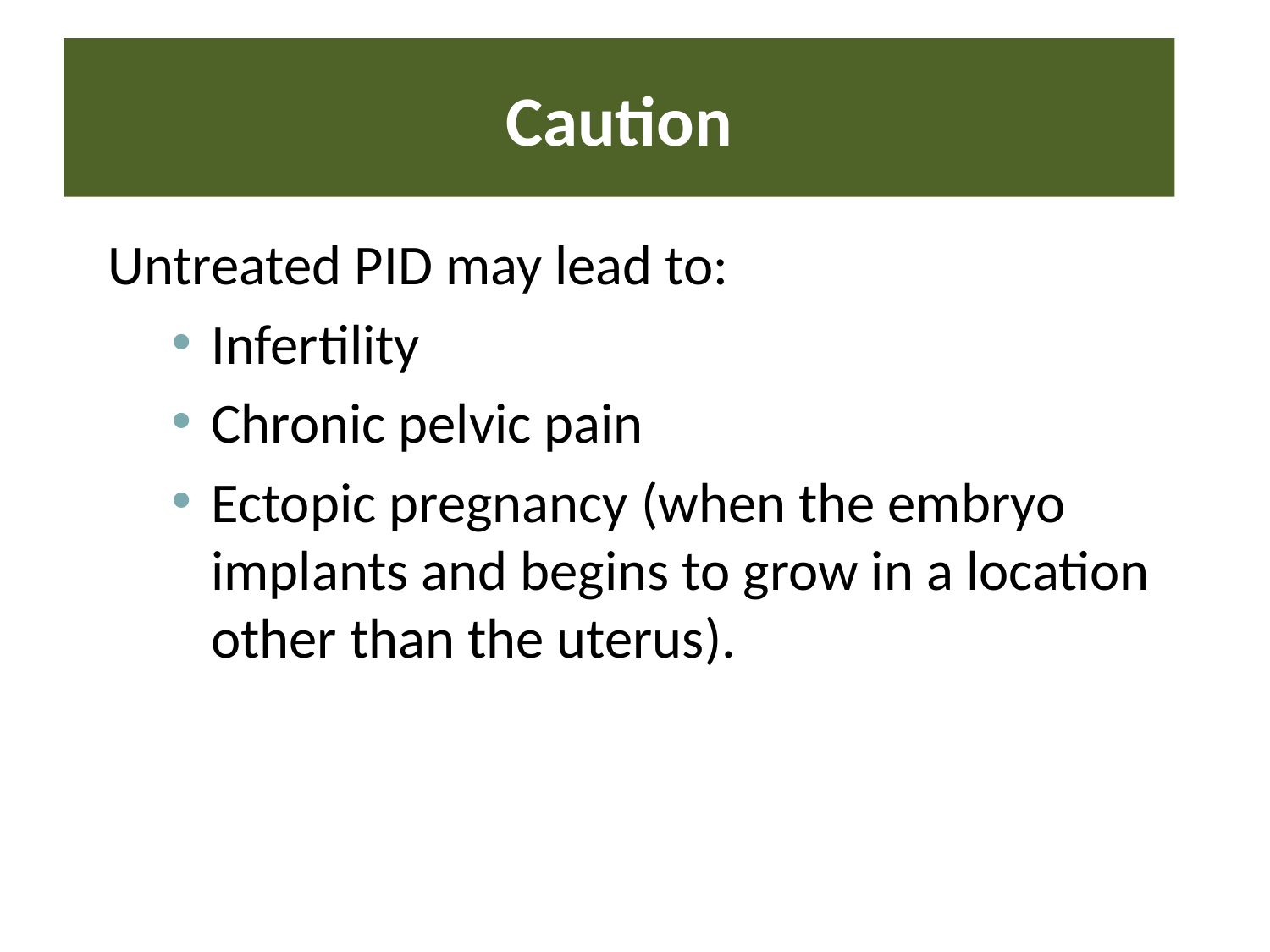

# Caution
Untreated PID may lead to:
Infertility
Chronic pelvic pain
Ectopic pregnancy (when the embryo implants and begins to grow in a location other than the uterus).